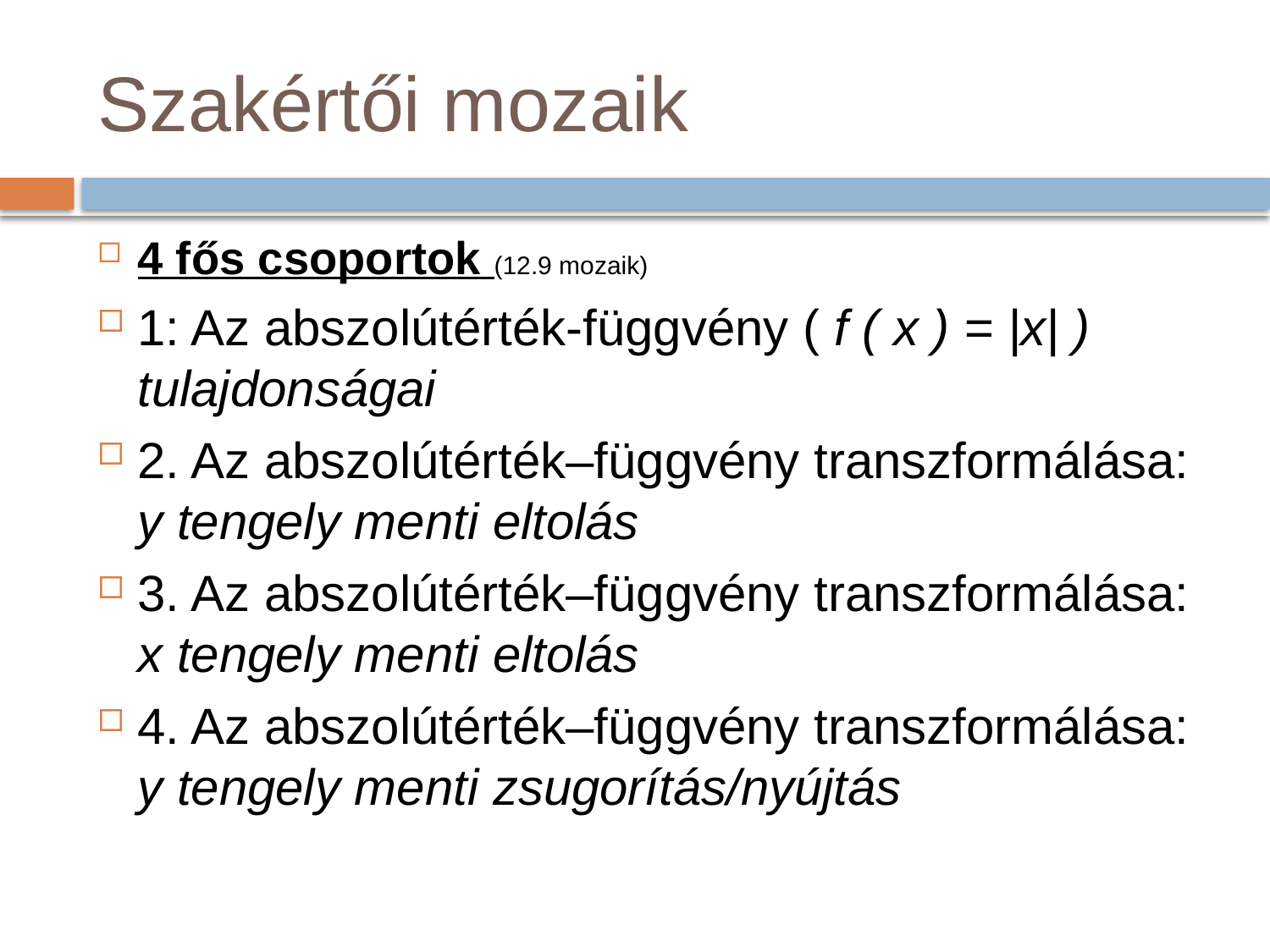

# Szakértői mozaik
4 fős csoportok (12.9 mozaik)
1: Az abszolútérték-függvény ( f ( x ) = |x| ) tulajdonságai
2. Az abszolútérték–függvény transzformálása: y tengely menti eltolás
3. Az abszolútérték–függvény transzformálása: x tengely menti eltolás
4. Az abszolútérték–függvény transzformálása: y tengely menti zsugorítás/nyújtás